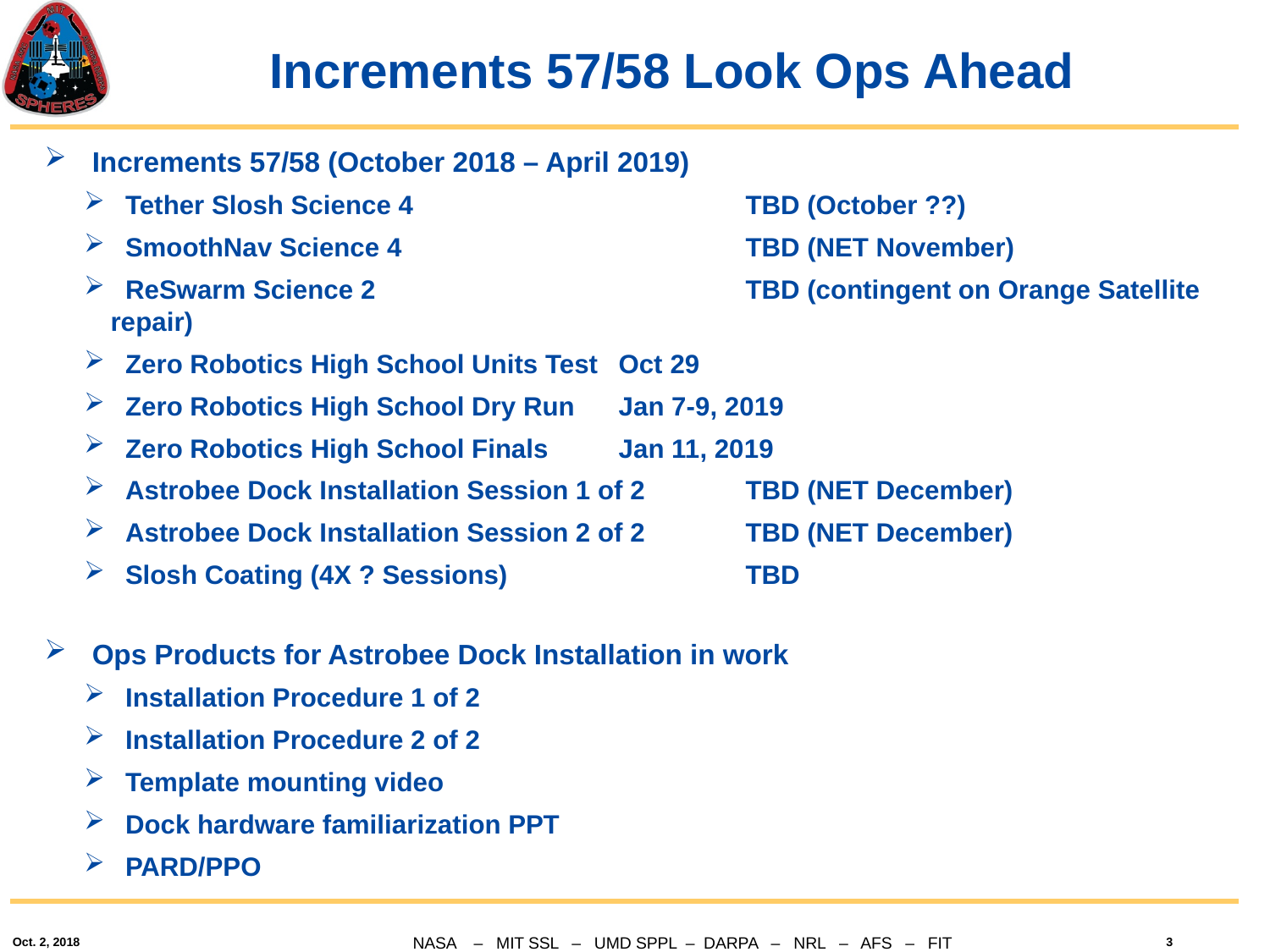

# Increments 57/58 Look Ops Ahead
Increments 57/58 (October 2018 – April 2019)
  Tether Slosh Science 4			TBD (October ??)
  SmoothNav Science 4			TBD (NET November)
  ReSwarm Science 2			TBD (contingent on Orange Satellite repair)
  Zero Robotics High School Units Test 	Oct 29
  Zero Robotics High School Dry Run 	Jan 7-9, 2019
  Zero Robotics High School Finals  	Jan 11, 2019
  Astrobee Dock Installation Session 1 of 2	TBD (NET December)
  Astrobee Dock Installation Session 2 of 2	TBD (NET December)
  Slosh Coating (4X ? Sessions)		TBD

Ops Products for Astrobee Dock Installation in work
  Installation Procedure 1 of 2
  Installation Procedure 2 of 2
  Template mounting video
  Dock hardware familiarization PPT
  PARD/PPO